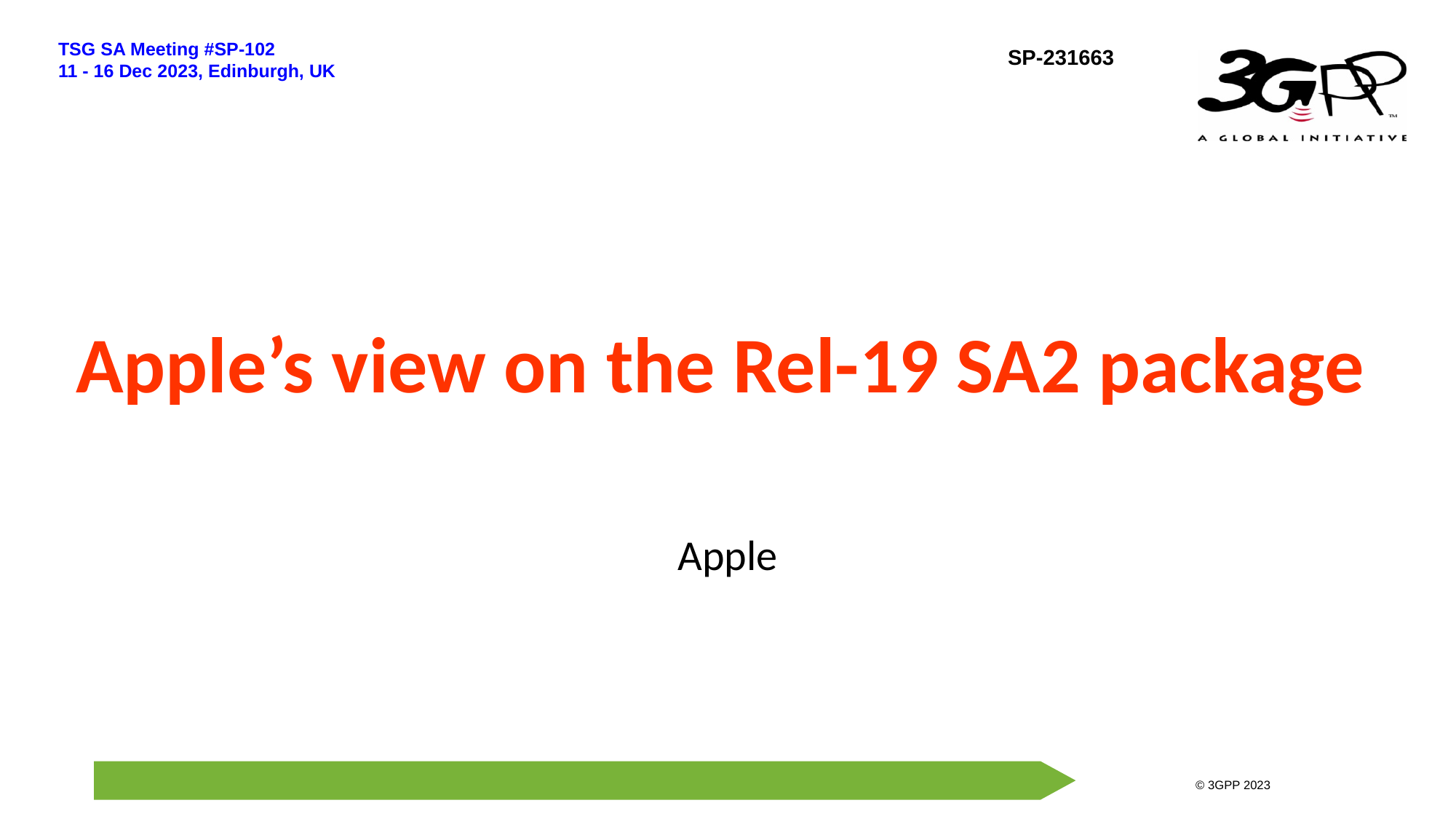

Apple’s view on the Rel-19 SA2 package
Apple